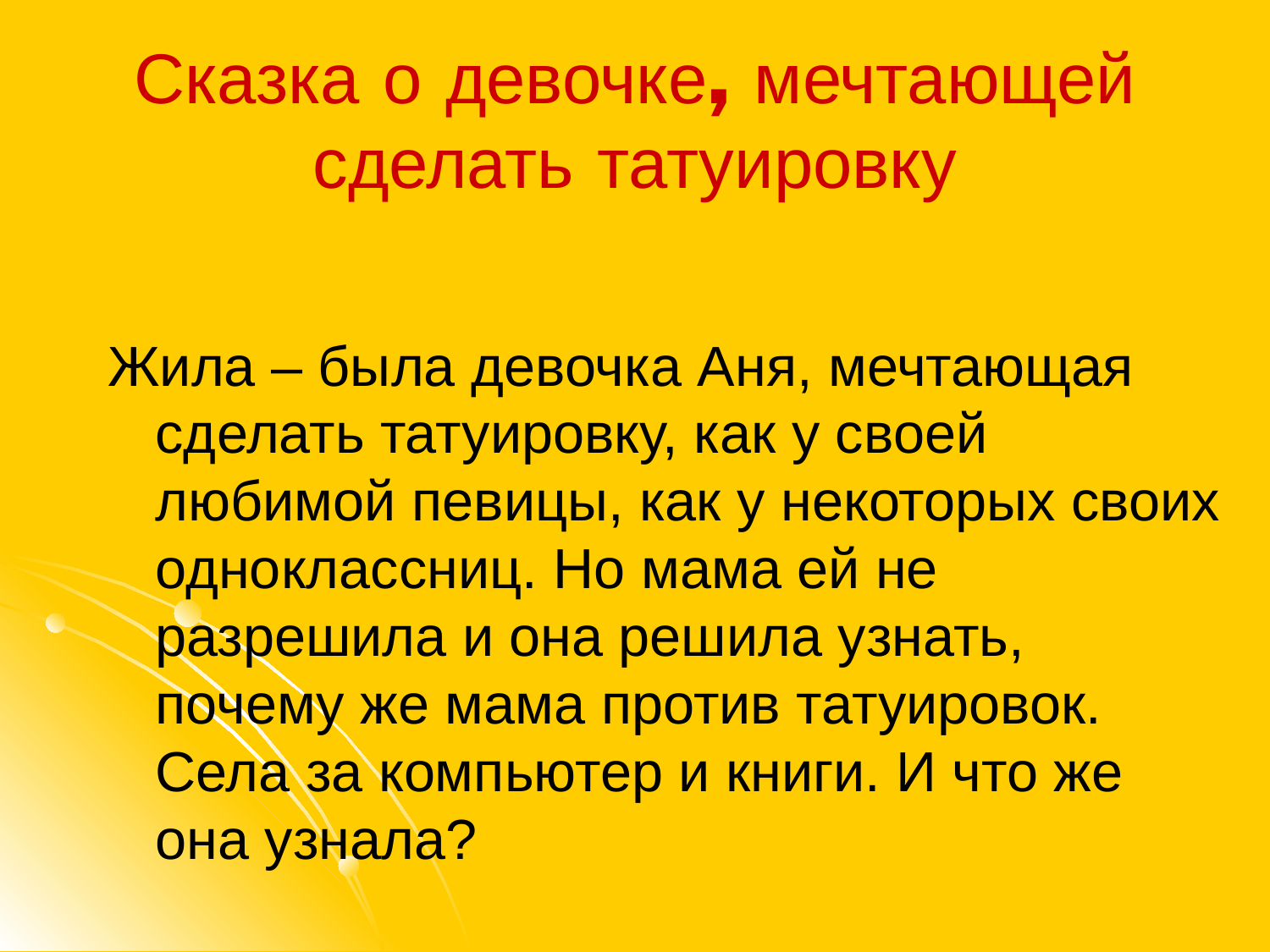

# Сказка о девочке, мечтающей сделать татуировку
Жила – была девочка Аня, мечтающая сделать татуировку, как у своей любимой певицы, как у некоторых своих одноклассниц. Но мама ей не разрешила и она решила узнать, почему же мама против татуировок. Села за компьютер и книги. И что же она узнала?